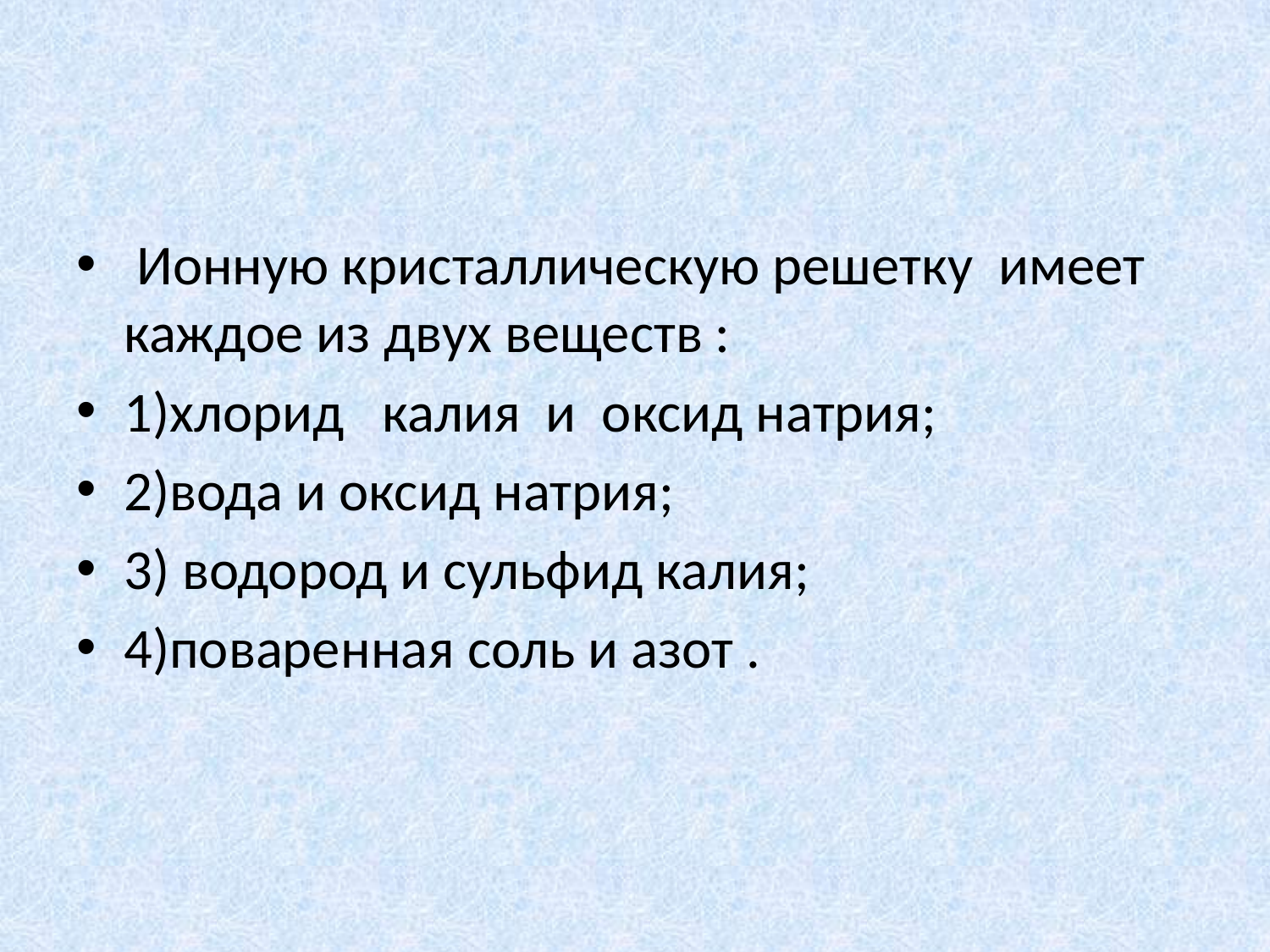

#
 Ионную кристаллическую решетку  имеет каждое из двух веществ :
1)хлорид   калия  и  оксид натрия;
2)вода и оксид натрия;
3) водород и сульфид калия;
4)поваренная соль и азот .